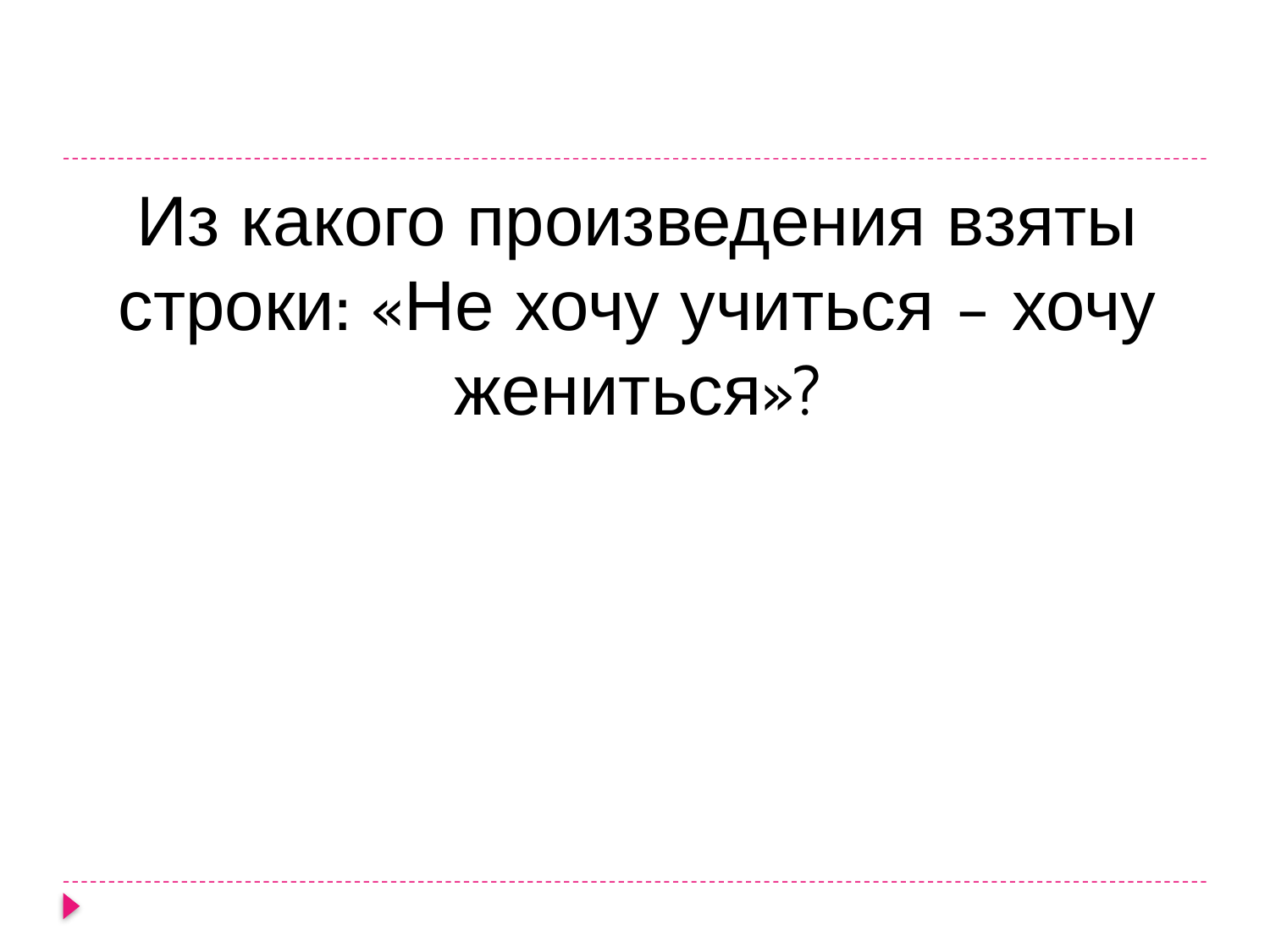

Из какого произведения взяты строки: «Не хочу учиться – хочу жениться»?